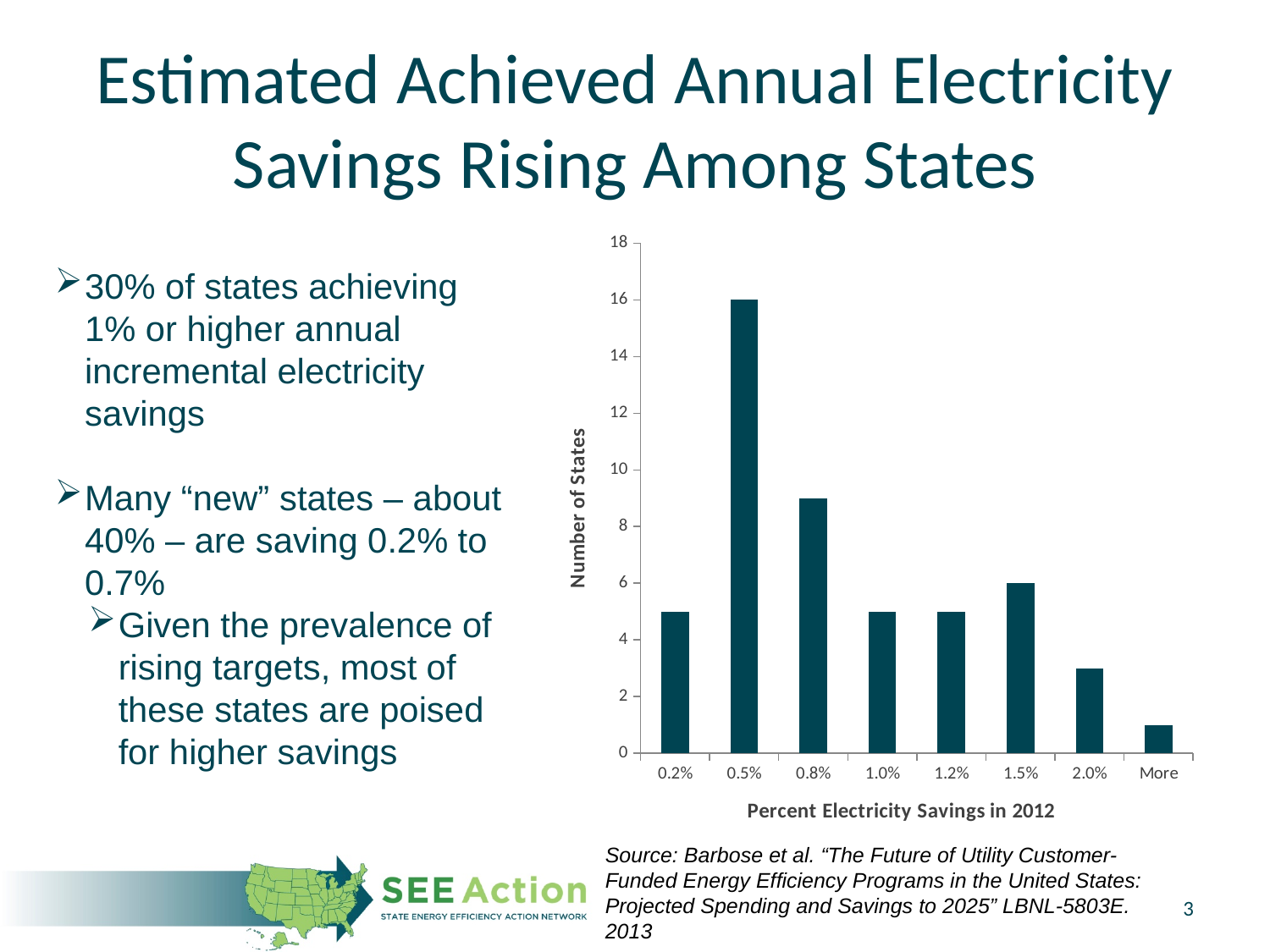

# Estimated Achieved Annual Electricity Savings Rising Among States

### Chart

| Category |  |
|---|---|
| 0.2% | 5.0 |
| 0.5% | 16.0 |
| 0.8% | 9.0 |
| 1.0% | 5.0 |
| 1.2% | 5.0 |
| 1.5% | 6.0 |
| 2.0% | 3.0 |
| More | 1.0 |
30% of states achieving 1% or higher annual incremental electricity savings

Many “new” states – about 40% – are saving 0.2% to 0.7%
Given the prevalence of rising targets, most of these states are poised for higher savings

Source: Barbose et al. “The Future of Utility Customer-Funded Energy Efficiency Programs in the United States: Projected Spending and Savings to 2025” LBNL-5803E. 2013
3